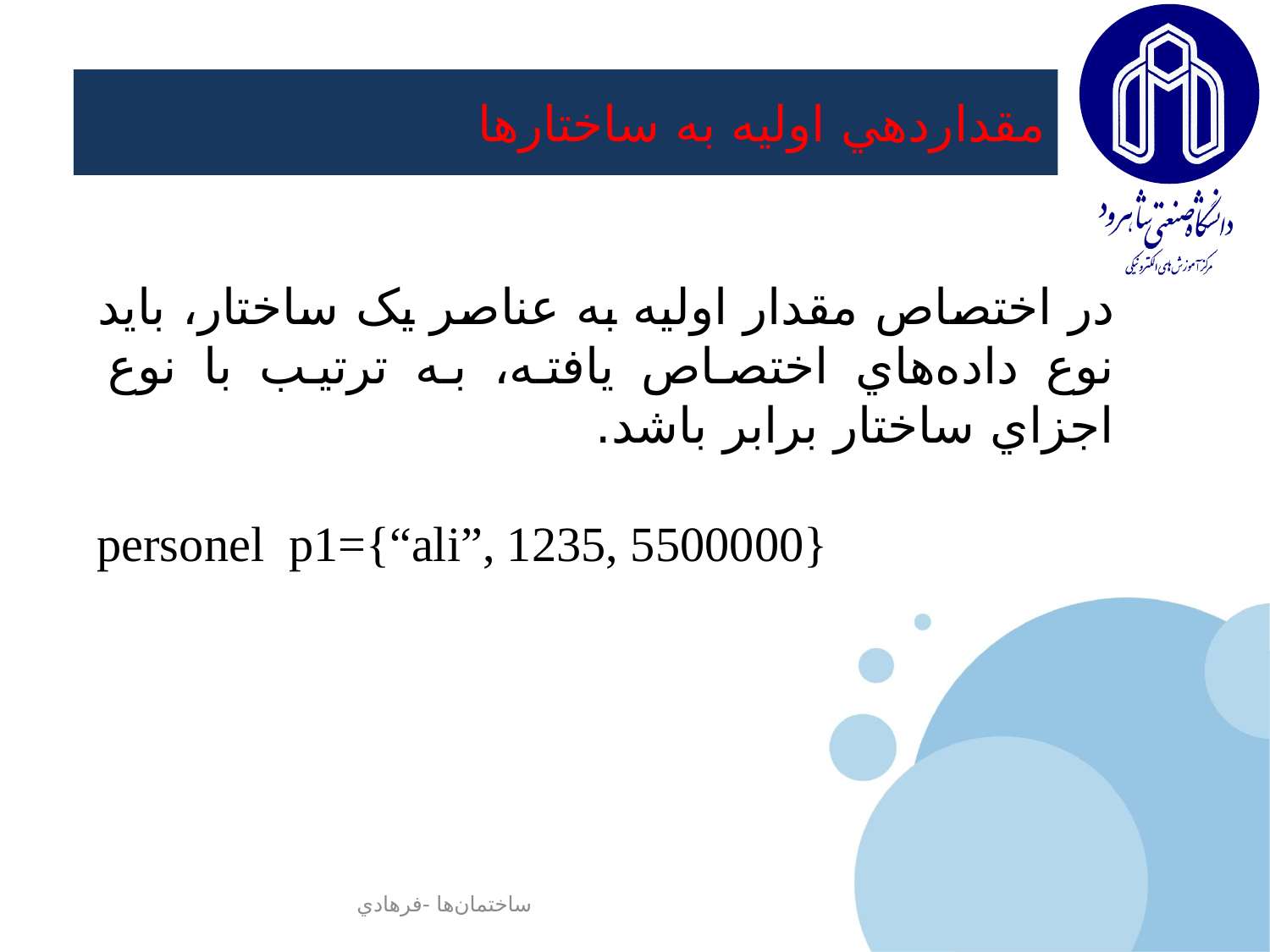

# مقداردهي اوليه به ساختارها
در اختصاص مقدار اوليه به عناصر يک ساختار، بايد نوع داده‌هاي اختصاص يافته، به ترتيب با نوع اجزاي ساختار برابر باشد.

personel  p1={“ali”, 1235, 5500000}
ساختمان‌ها -فرهادي